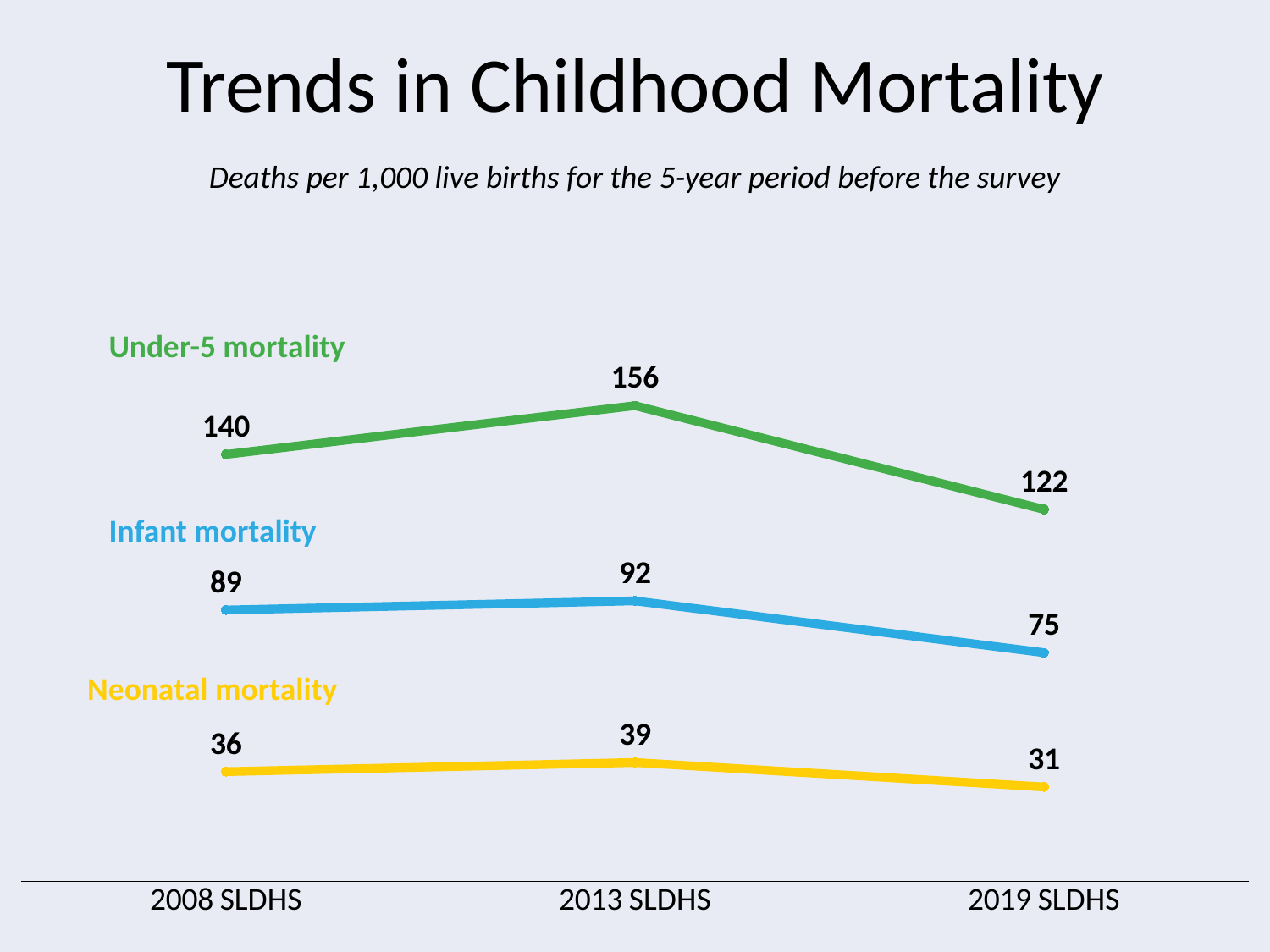

# Trends in Childhood Mortality
Deaths per 1,000 live births for the 5-year period before the survey

### Chart

| Category | Neonatal mortality | Infant mortality | Under-5 mortality |
|---|---|---|---|
| 2008 SLDHS | 36.0 | 89.0 | 140.0 |
| 2013 SLDHS | 39.0 | 92.0 | 156.0 |
| 2019 SLDHS | 31.0 | 75.0 | 122.0 |
Under-5 mortality
Infant mortality
Neonatal mortality